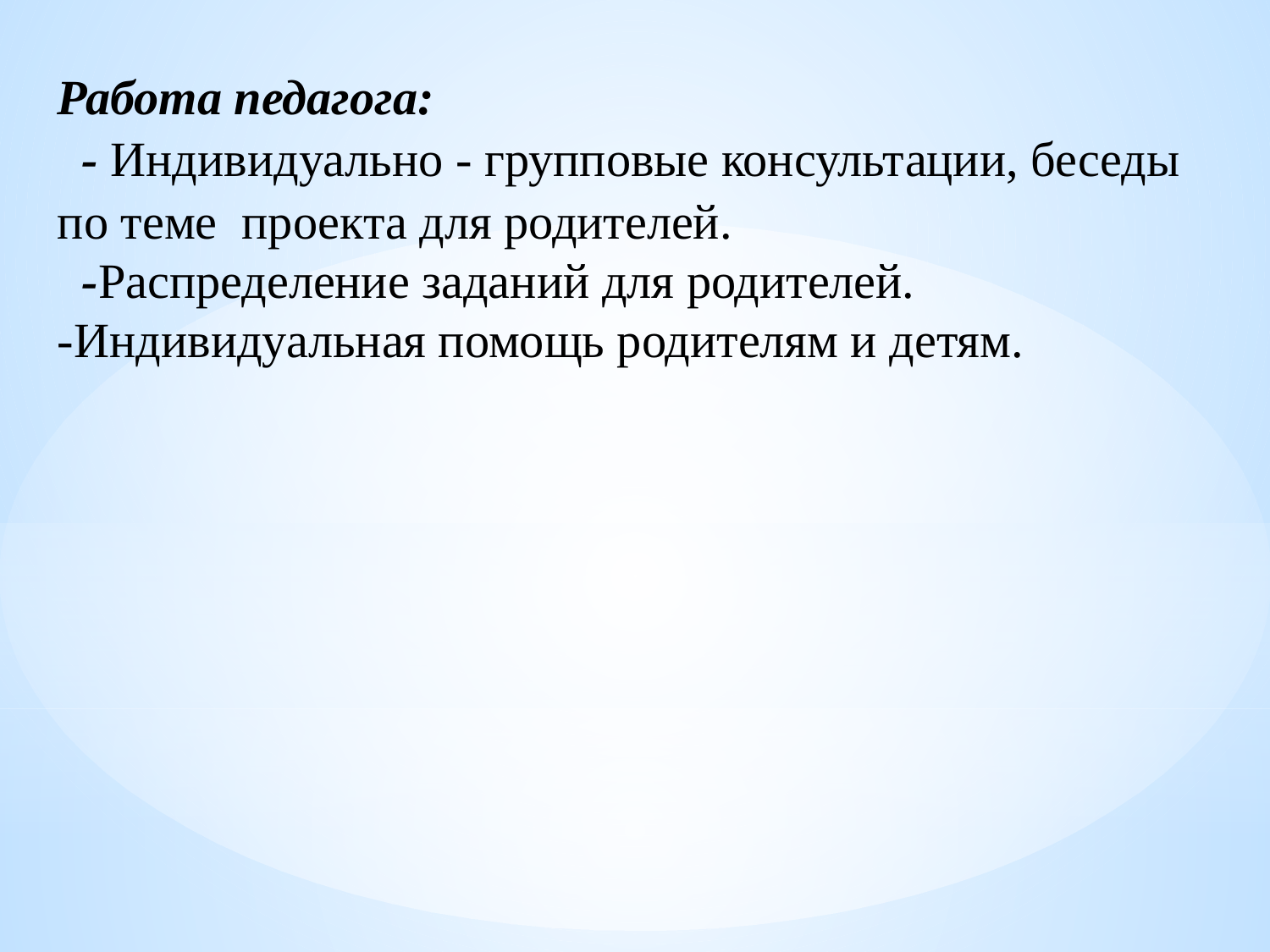

Работа педагога:
  - Индивидуально - групповые консультации, беседы по теме  проекта для родителей.
  -Распределение заданий для родителей.
-Индивидуальная помощь родителям и детям.